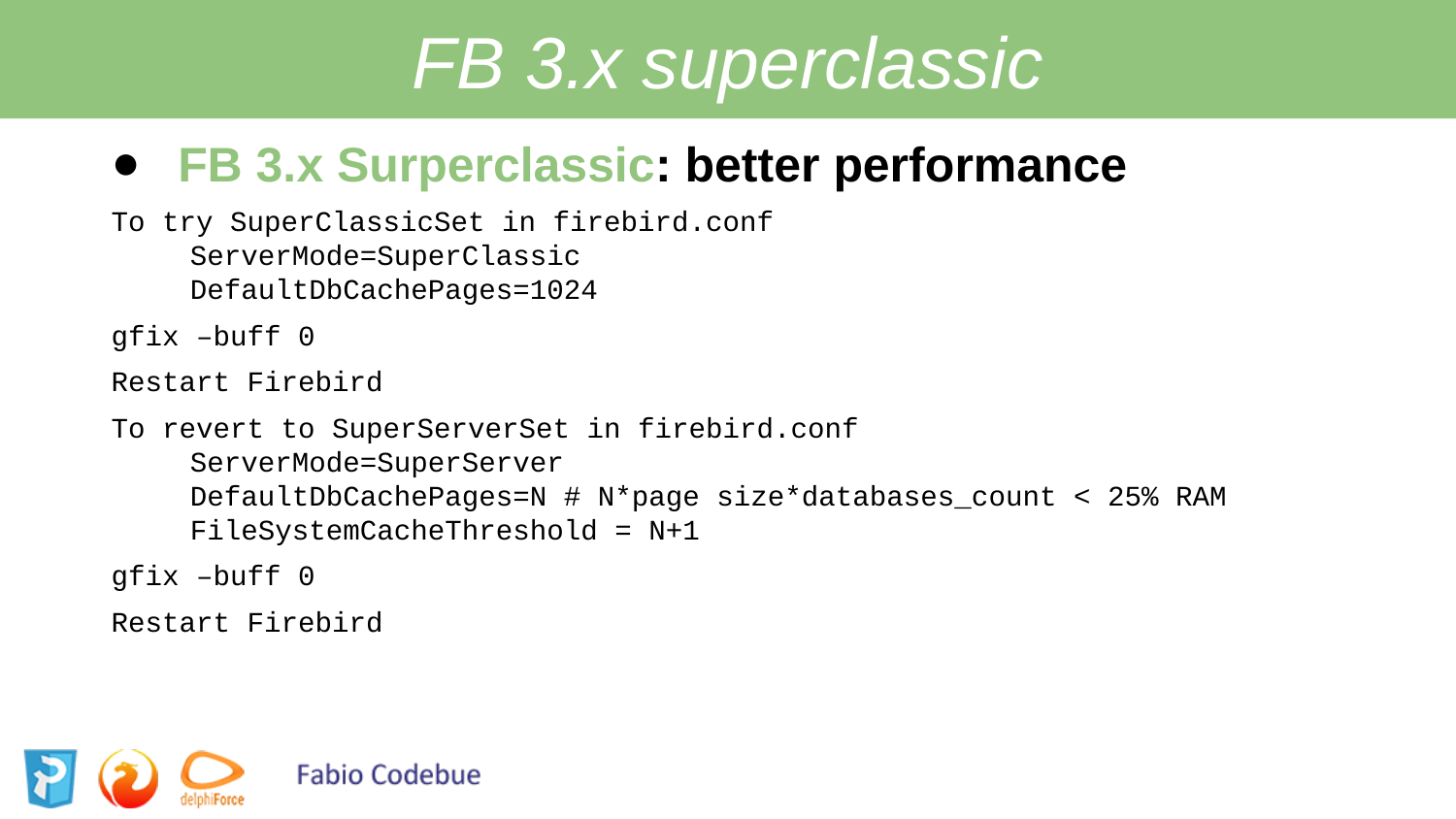

FB 3.x superclassic
FB 3.x Surperclassic: better performance
To try SuperClassicSet in firebird.conf
ServerMode=SuperClassic
DefaultDbCachePages=1024
gfix –buff 0
Restart Firebird
To revert to SuperServerSet in firebird.conf
ServerMode=SuperServer
DefaultDbCachePages=N # N*page size*databases_count < 25% RAM
FileSystemCacheThreshold = N+1
gfix –buff 0
Restart Firebird